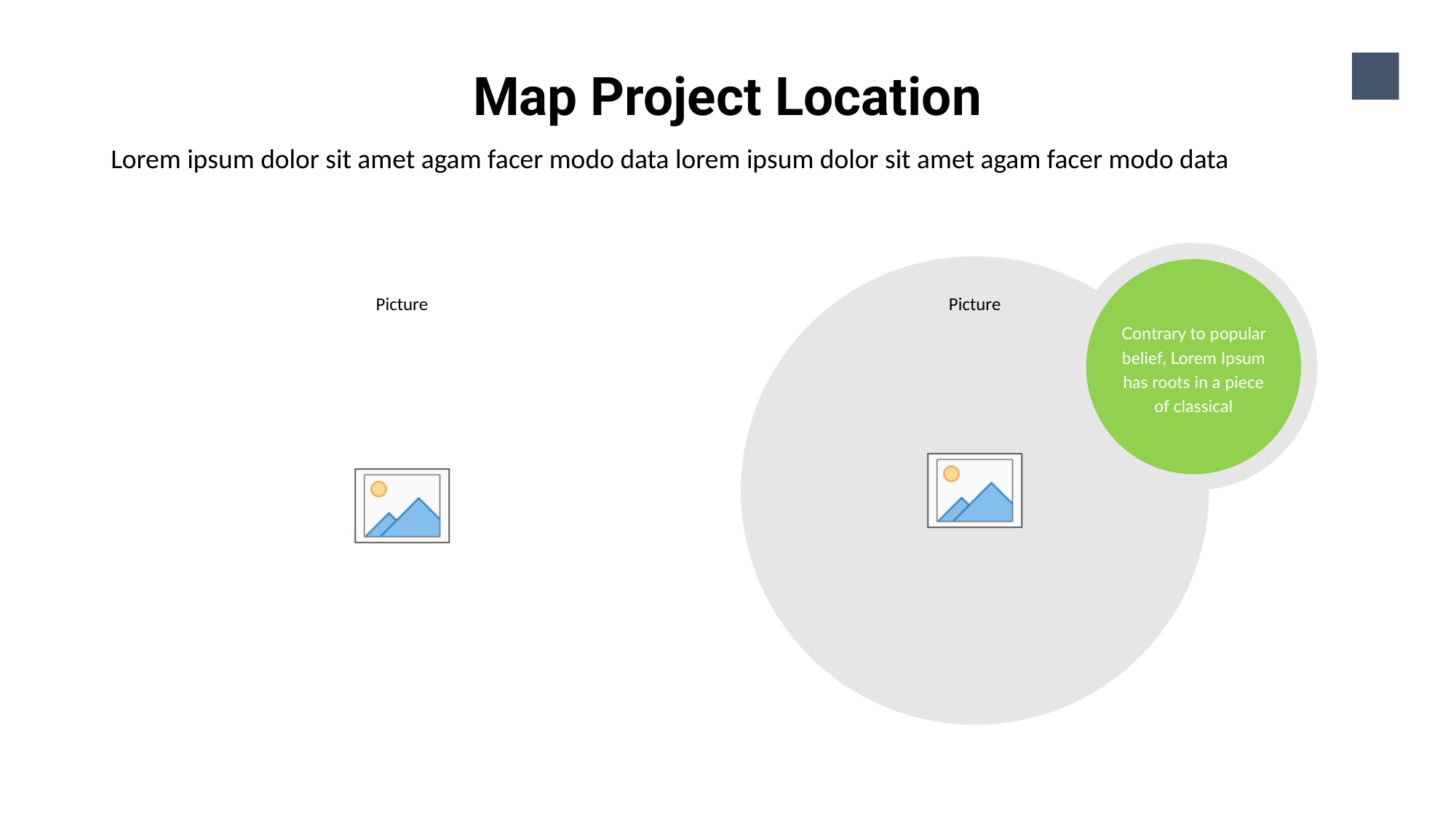

Map Project Location
9
Lorem ipsum dolor sit amet agam facer modo data lorem ipsum dolor sit amet agam facer modo data

Contrary to popular belief, Lorem Ipsum has roots in a piece of classical